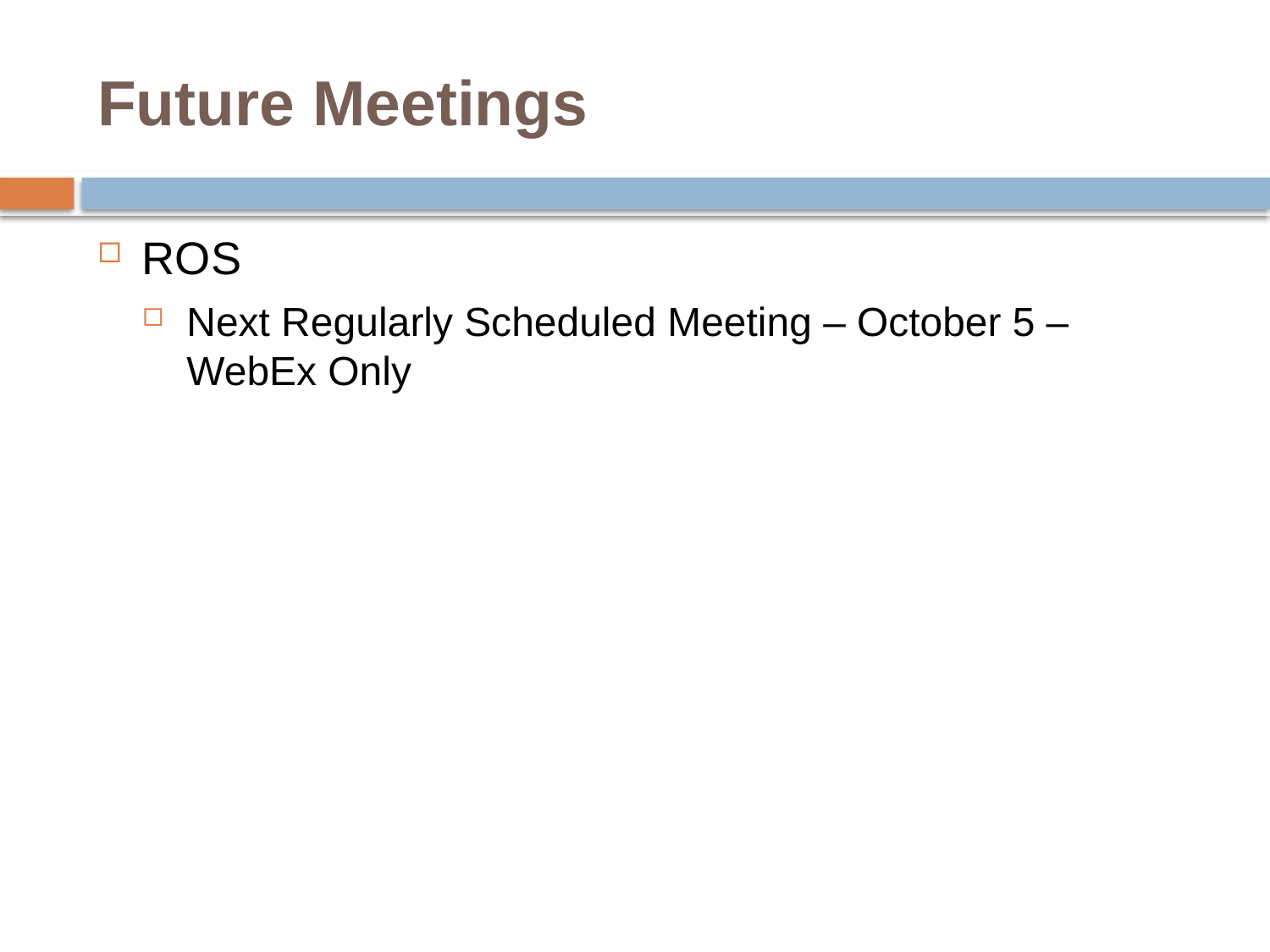

# Future Meetings
ROS
Next Regularly Scheduled Meeting – October 5 – WebEx Only